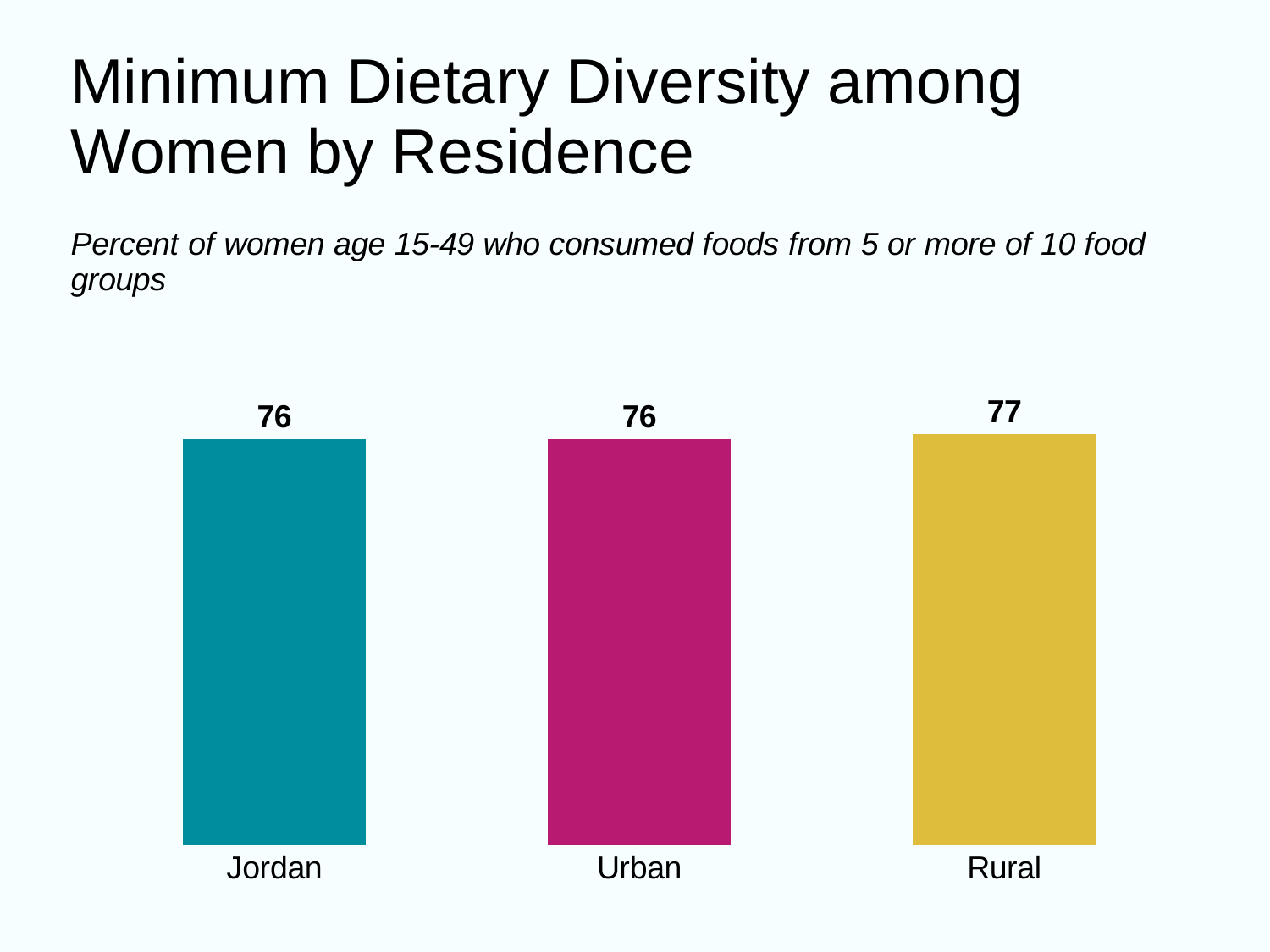

### Chart

| Category | Column1 |
|---|---|
| Jordan | 76.0 |
| Urban | 76.0 |
| Rural | 77.0 |